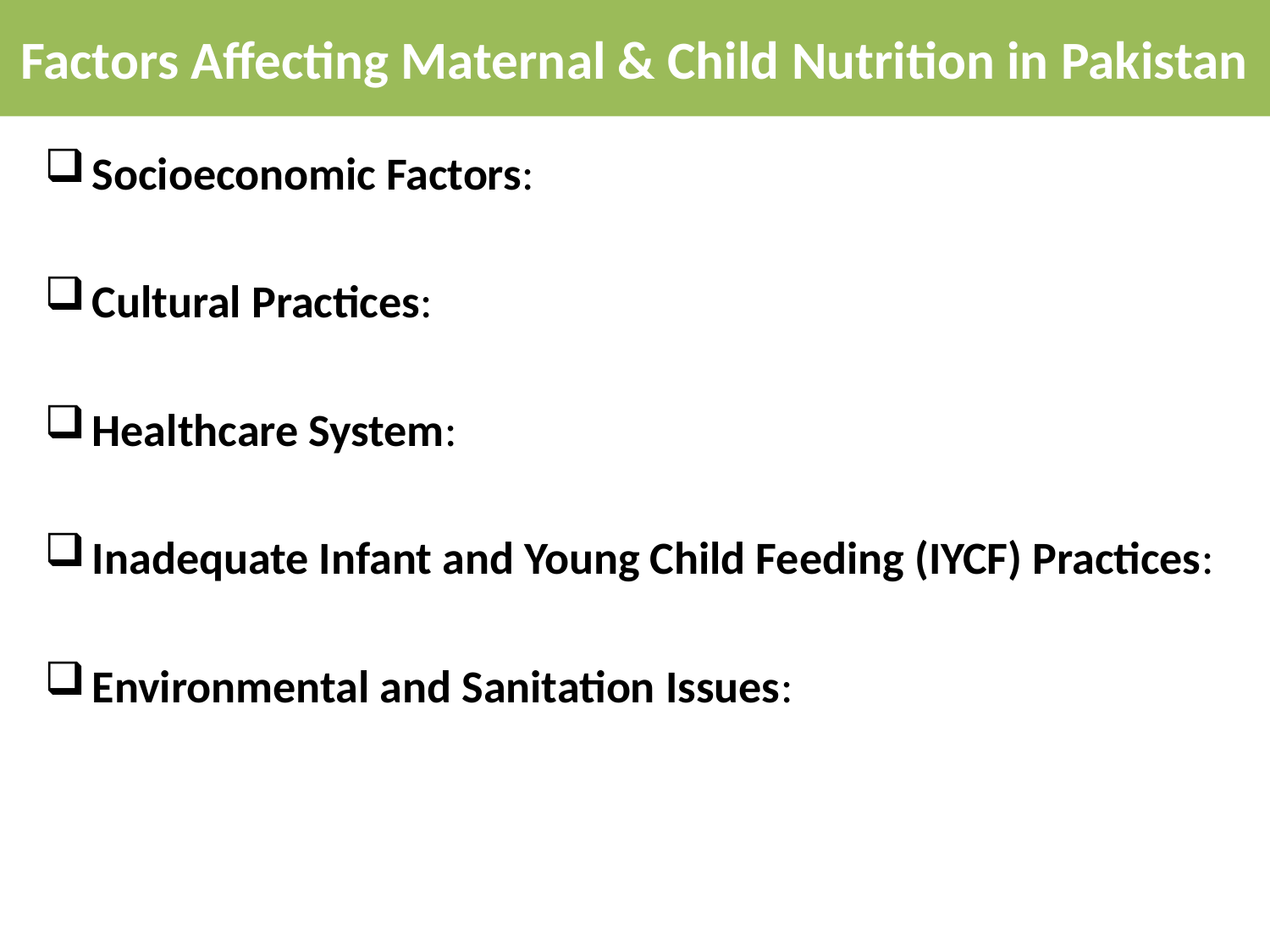

Factors Affecting Maternal & Child Nutrition in Pakistan
Socioeconomic Factors:

Cultural Practices:

Healthcare System:

Inadequate Infant and Young Child Feeding (IYCF) Practices:

Environmental and Sanitation Issues: